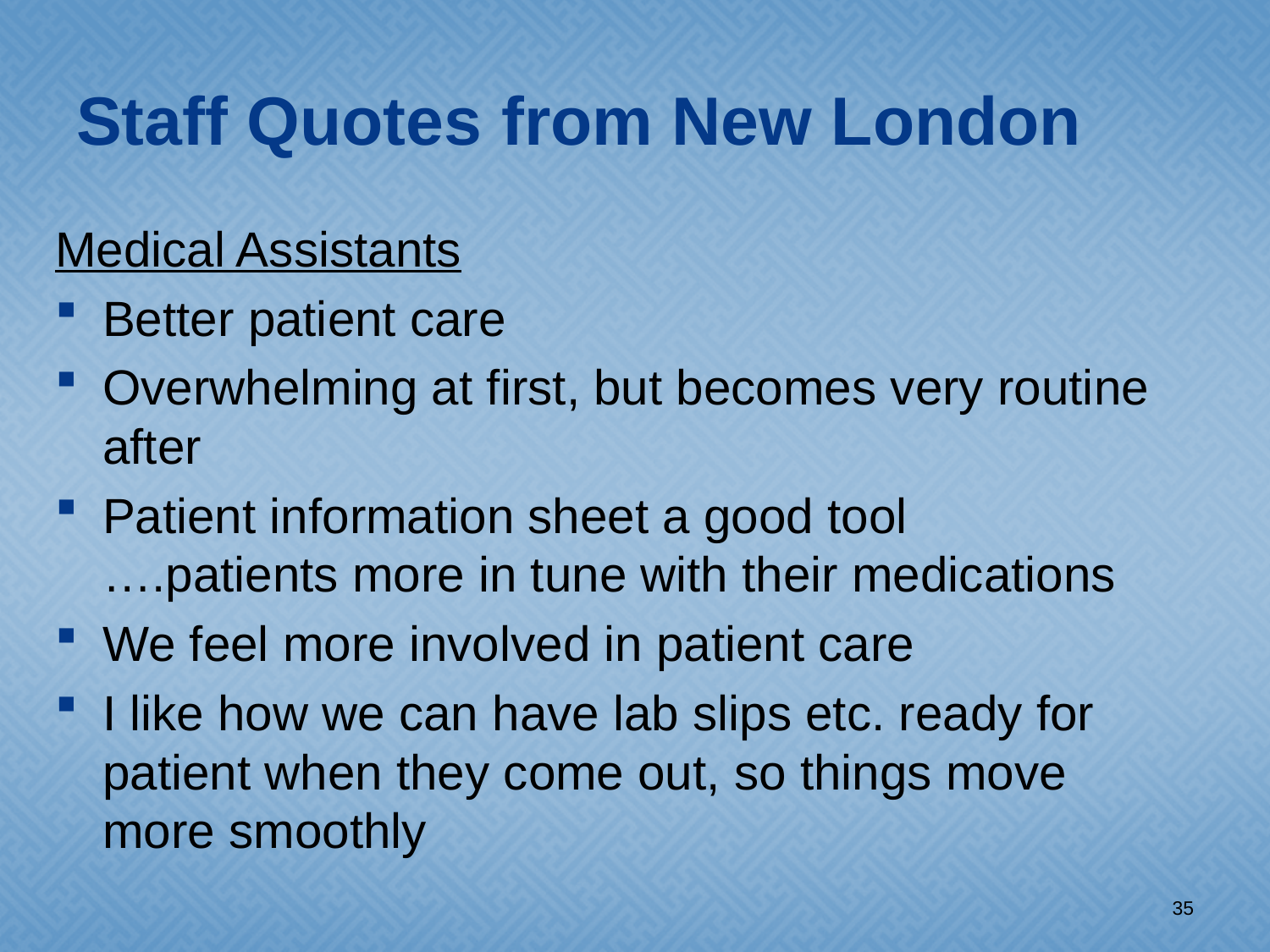

# Staff Quotes from New London
Medical Assistants
Better patient care
Overwhelming at first, but becomes very routine after
Patient information sheet a good tool ….patients more in tune with their medications
We feel more involved in patient care
I like how we can have lab slips etc. ready for patient when they come out, so things move more smoothly

35